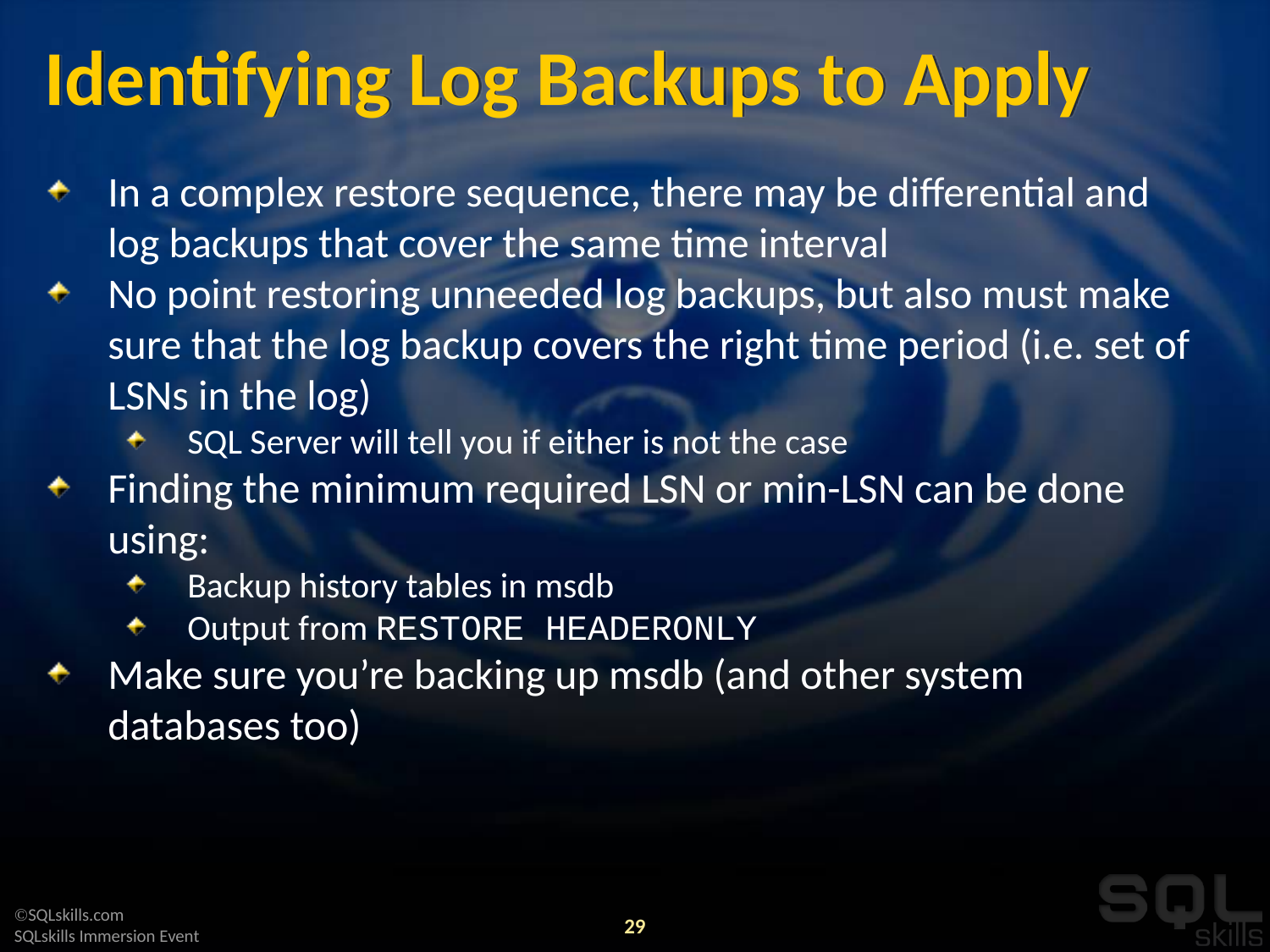

# Identifying Log Backups to Apply
In a complex restore sequence, there may be differential and log backups that cover the same time interval
No point restoring unneeded log backups, but also must make sure that the log backup covers the right time period (i.e. set of LSNs in the log)
SQL Server will tell you if either is not the case
Finding the minimum required LSN or min-LSN can be done using:
Backup history tables in msdb
Output from RESTORE HEADERONLY
Make sure you’re backing up msdb (and other system databases too)
29